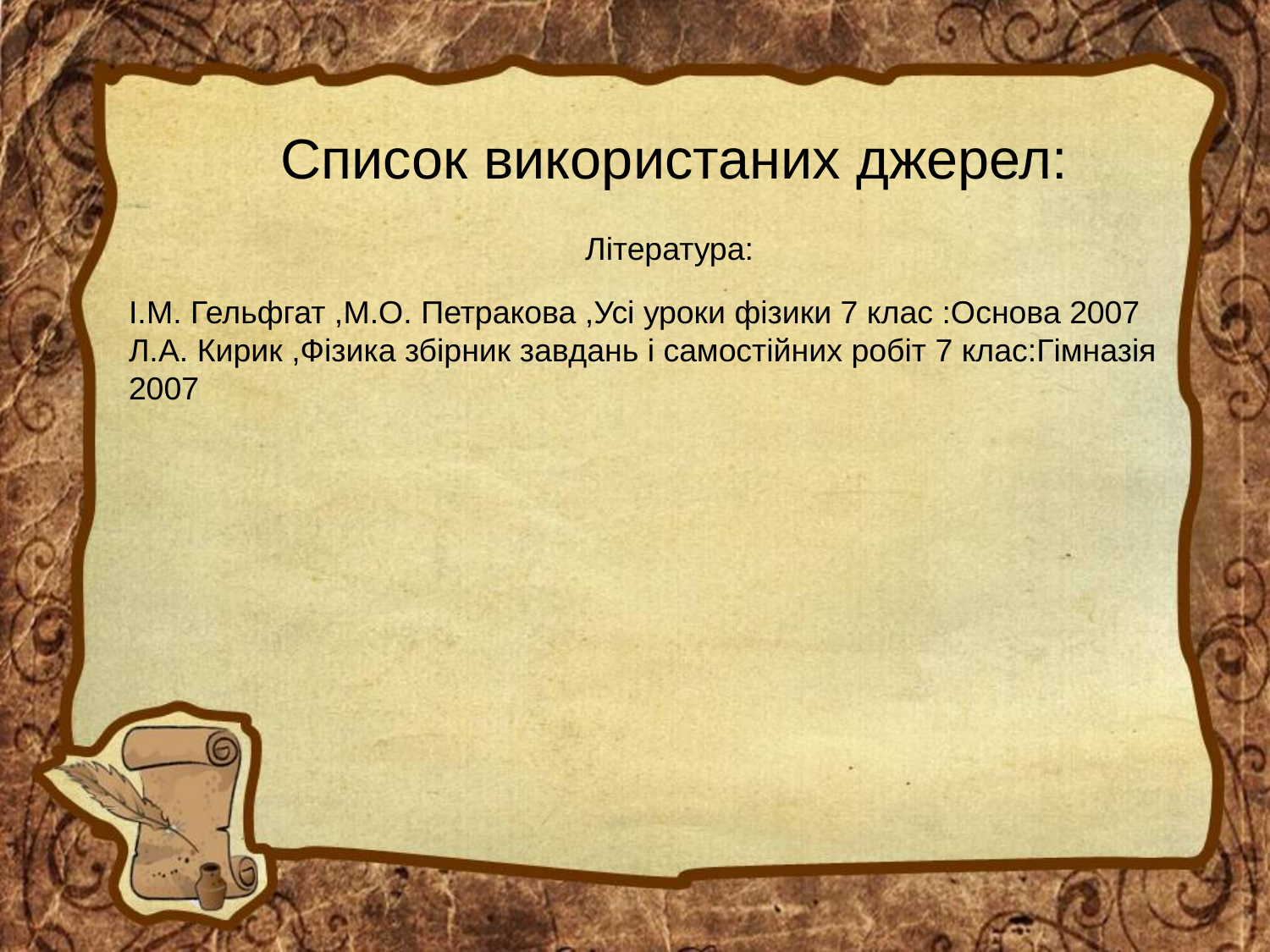

Список використаних джерел:
Література:
І.М. Гельфгат ,М.О. Петракова ,Усі уроки фізики 7 клас :Основа 2007
Л.А. Кирик ,Фізика збірник завдань і самостійних робіт 7 клас:Гімназія 2007